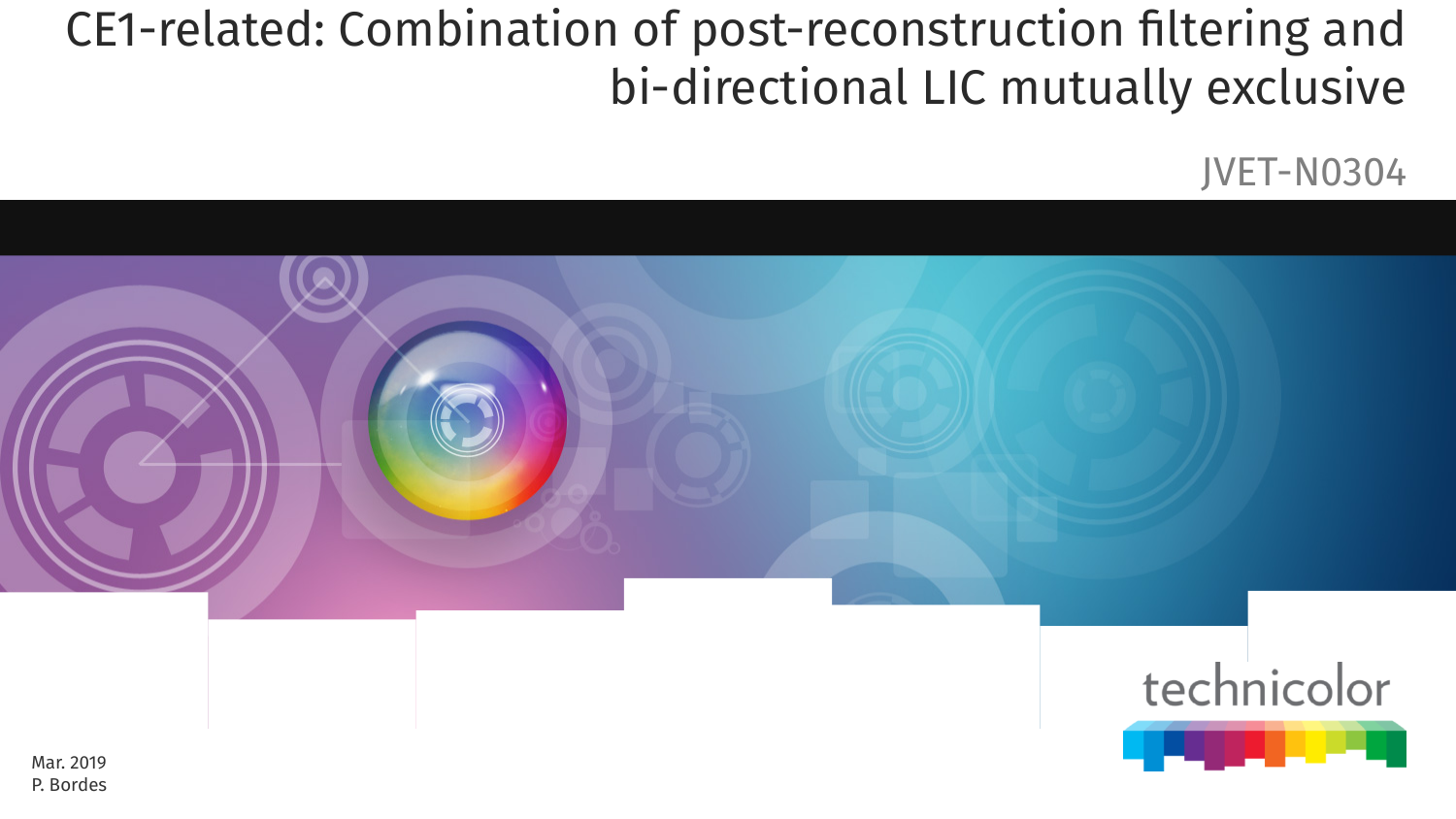

# CE1-related: Combination of post-reconstruction filtering and bi-directional LIC mutually exclusive
JVET-N0304
Mar. 2019
P. Bordes